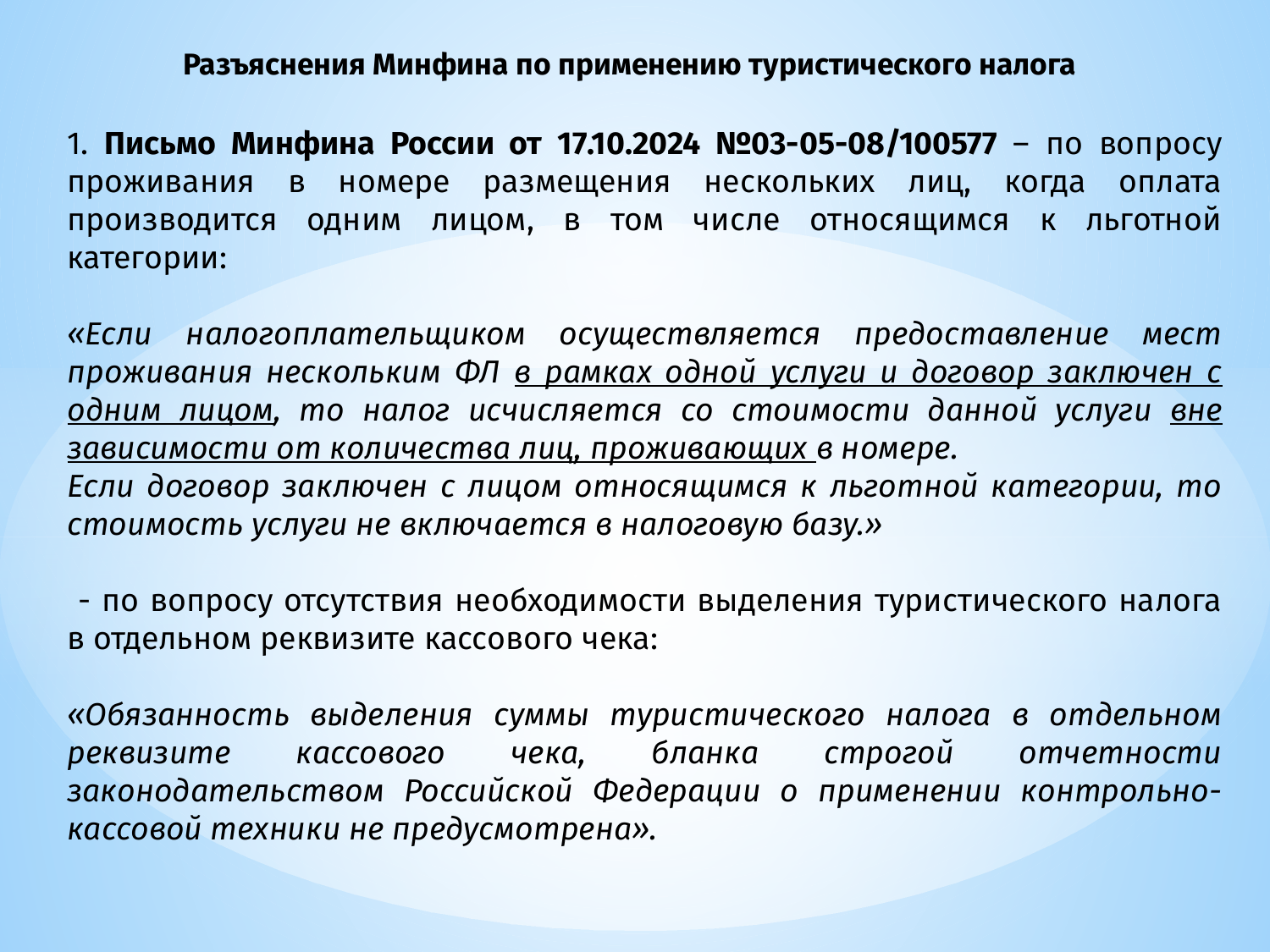

Разъяснения Минфина по применению туристического налога
1. Письмо Минфина России от 17.10.2024 №03-05-08/100577 – по вопросу проживания в номере размещения нескольких лиц, когда оплата производится одним лицом, в том числе относящимся к льготной категории:

«Если налогоплательщиком осуществляется предоставление мест проживания нескольким ФЛ в рамках одной услуги и договор заключен с одним лицом, то налог исчисляется со стоимости данной услуги вне зависимости от количества лиц, проживающих в номере.
Если договор заключен с лицом относящимся к льготной категории, то стоимость услуги не включается в налоговую базу.»

 - по вопросу отсутствия необходимости выделения туристического налога в отдельном реквизите кассового чека:

«Обязанность выделения суммы туристического налога в отдельном реквизите кассового чека, бланка строгой отчетности законодательством Российской Федерации о применении контрольно-кассовой техники не предусмотрена».